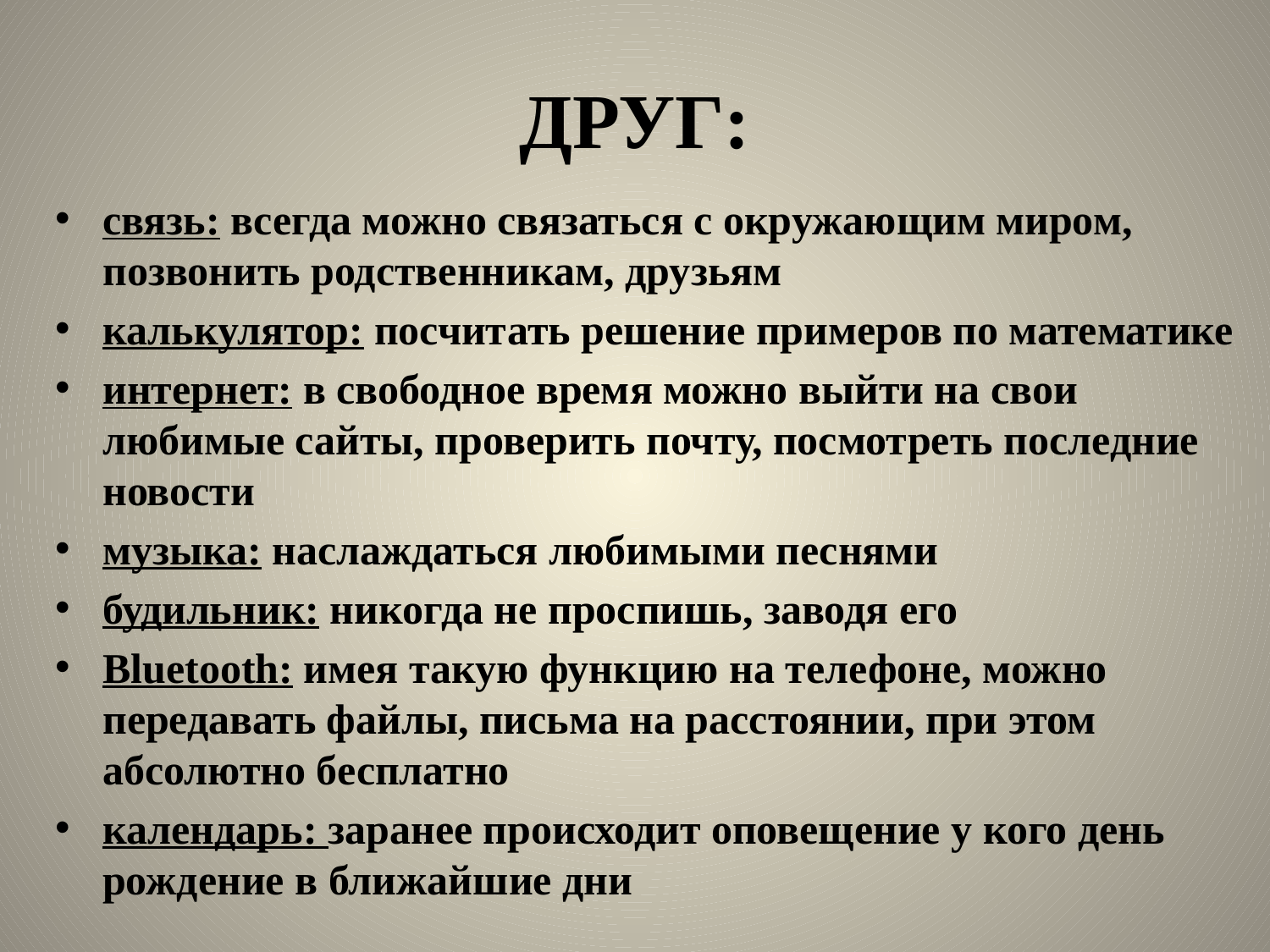

# ДРУГ:
связь: всегда можно связаться с окружающим миром, позвонить родственникам, друзьям
калькулятор: посчитать решение примеров по математике
интернет: в свободное время можно выйти на свои любимые сайты, проверить почту, посмотреть последние новости
музыка: наслаждаться любимыми песнями
будильник: никогда не проспишь, заводя его
Bluetooth: имея такую функцию на телефоне, можно передавать файлы, письма на расстоянии, при этом абсолютно бесплатно
календарь: заранее происходит оповещение у кого день рождение в ближайшие дни